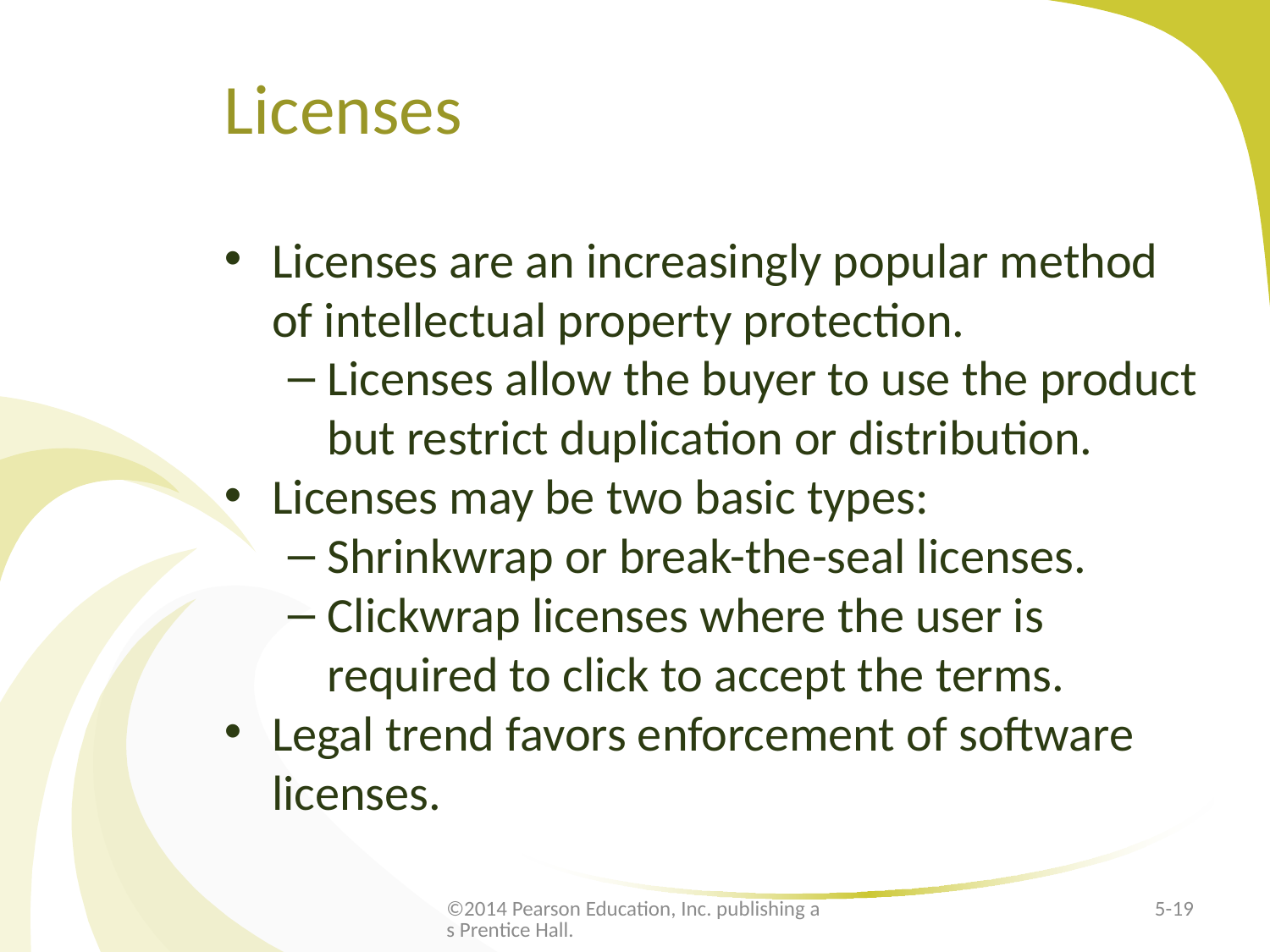

# Licenses
Licenses are an increasingly popular method of intellectual property protection.
Licenses allow the buyer to use the product but restrict duplication or distribution.
Licenses may be two basic types:
Shrinkwrap or break-the-seal licenses.
Clickwrap licenses where the user is required to click to accept the terms.
Legal trend favors enforcement of software licenses.
©2014 Pearson Education, Inc. publishing as Prentice Hall.
5-19